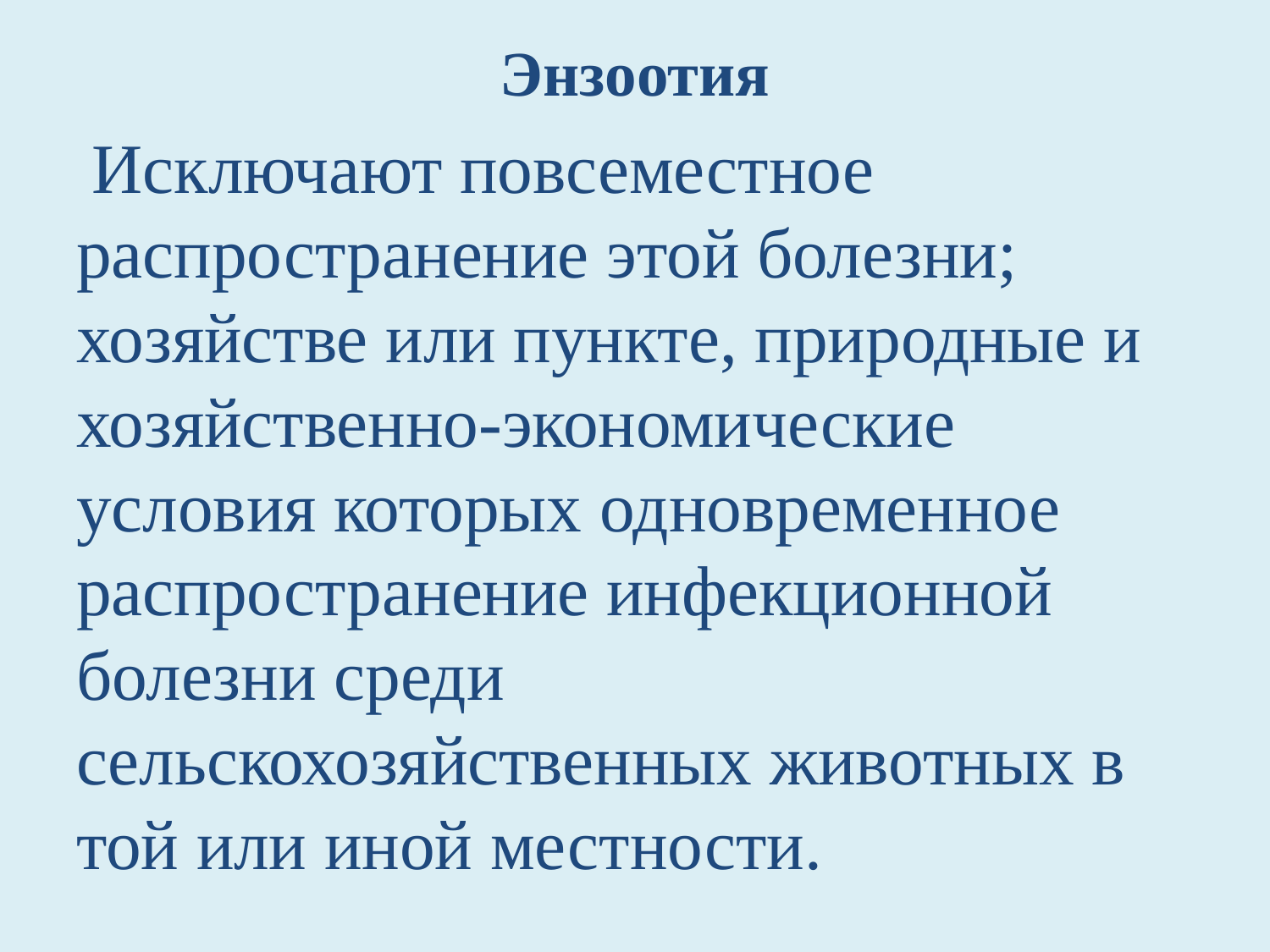

Энзоотия
 Исключают повсеместное распространение этой болезни; хозяйстве или пункте, природные и хозяйственно-экономические условия которых одновременное распространение инфекционной болезни среди сельскохозяйственных животных в той или иной местности.